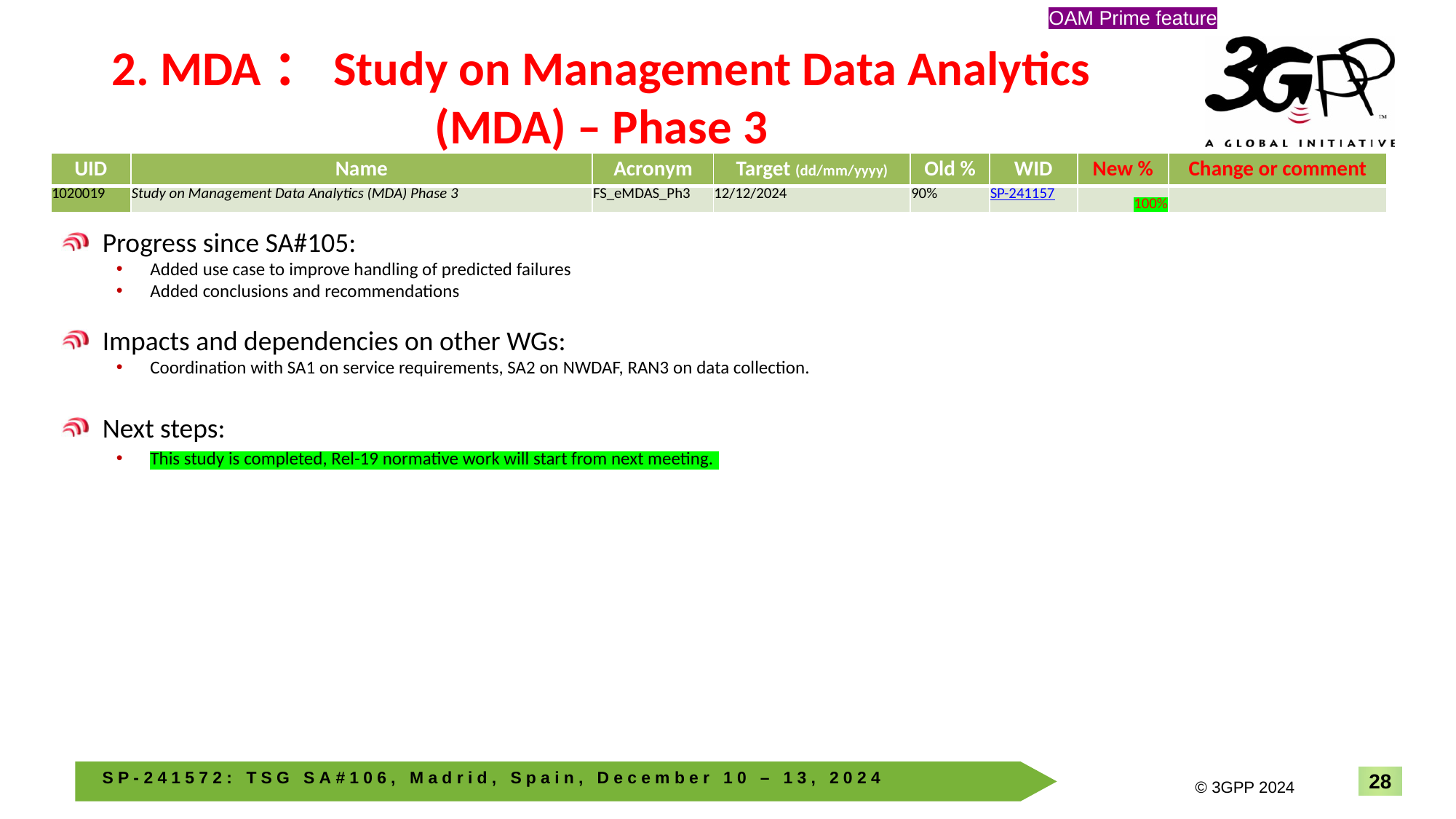

OAM Prime feature
# 2. MDA：Study on Management Data Analytics (MDA) – Phase 3
| UID | Name | Acronym | Target (dd/mm/yyyy) | Old % | WID | New % | Change or comment |
| --- | --- | --- | --- | --- | --- | --- | --- |
| 1020019 | Study on Management Data Analytics (MDA) Phase 3 | FS\_eMDAS\_Ph3 | 12/12/2024 | 90% | SP-241157 | 100% |  |
Progress since SA#105:
Added use case to improve handling of predicted failures
Added conclusions and recommendations

Impacts and dependencies on other WGs:
Coordination with SA1 on service requirements, SA2 on NWDAF, RAN3 on data collection.

Next steps:
This study is completed, Rel-19 normative work will start from next meeting.